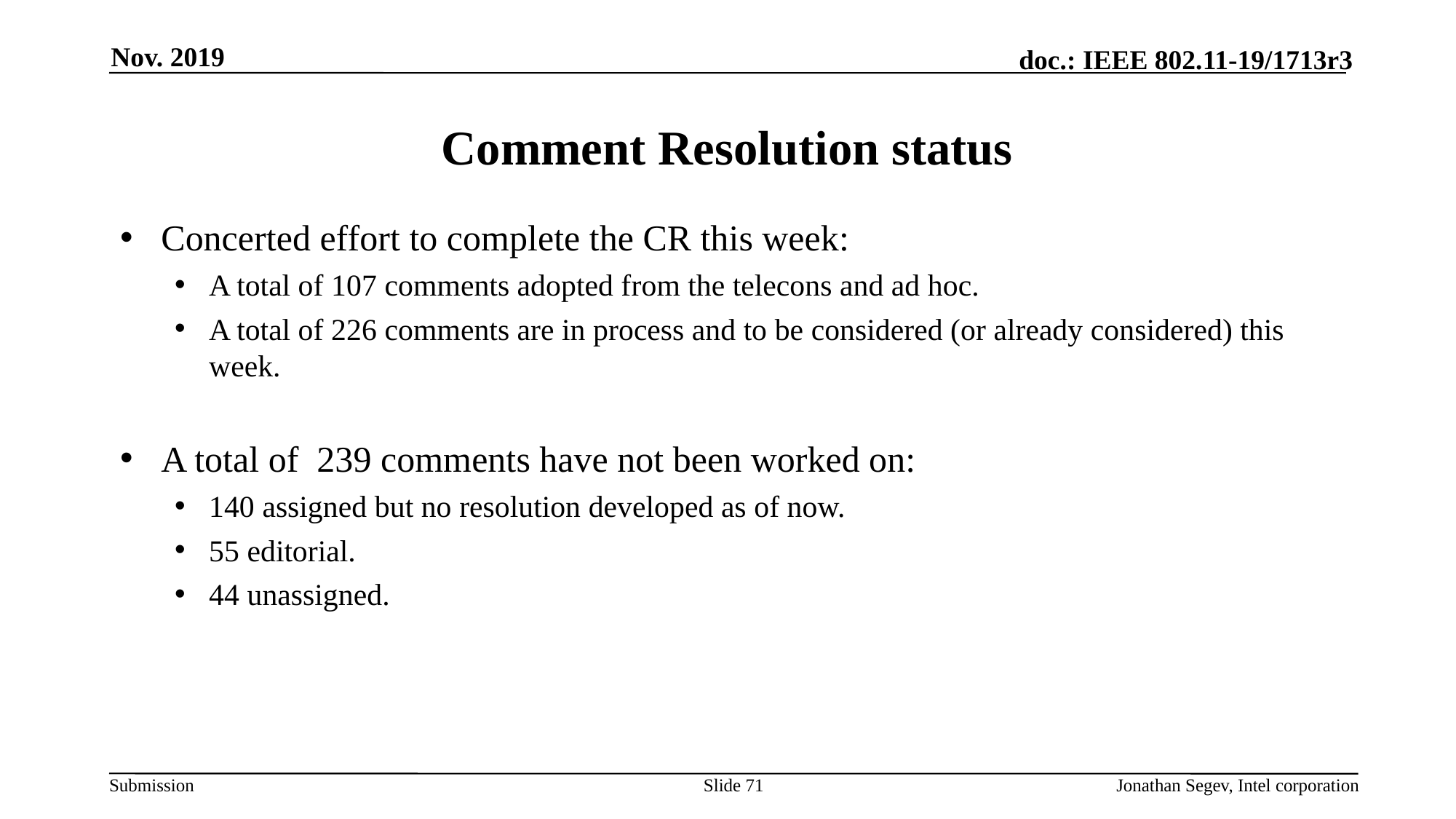

Nov. 2019
# Comment Resolution status
Concerted effort to complete the CR this week:
A total of 107 comments adopted from the telecons and ad hoc.
A total of 226 comments are in process and to be considered (or already considered) this week.

A total of  239 comments have not been worked on:
140 assigned but no resolution developed as of now.
55 editorial.
44 unassigned.
Slide 71
Jonathan Segev, Intel corporation